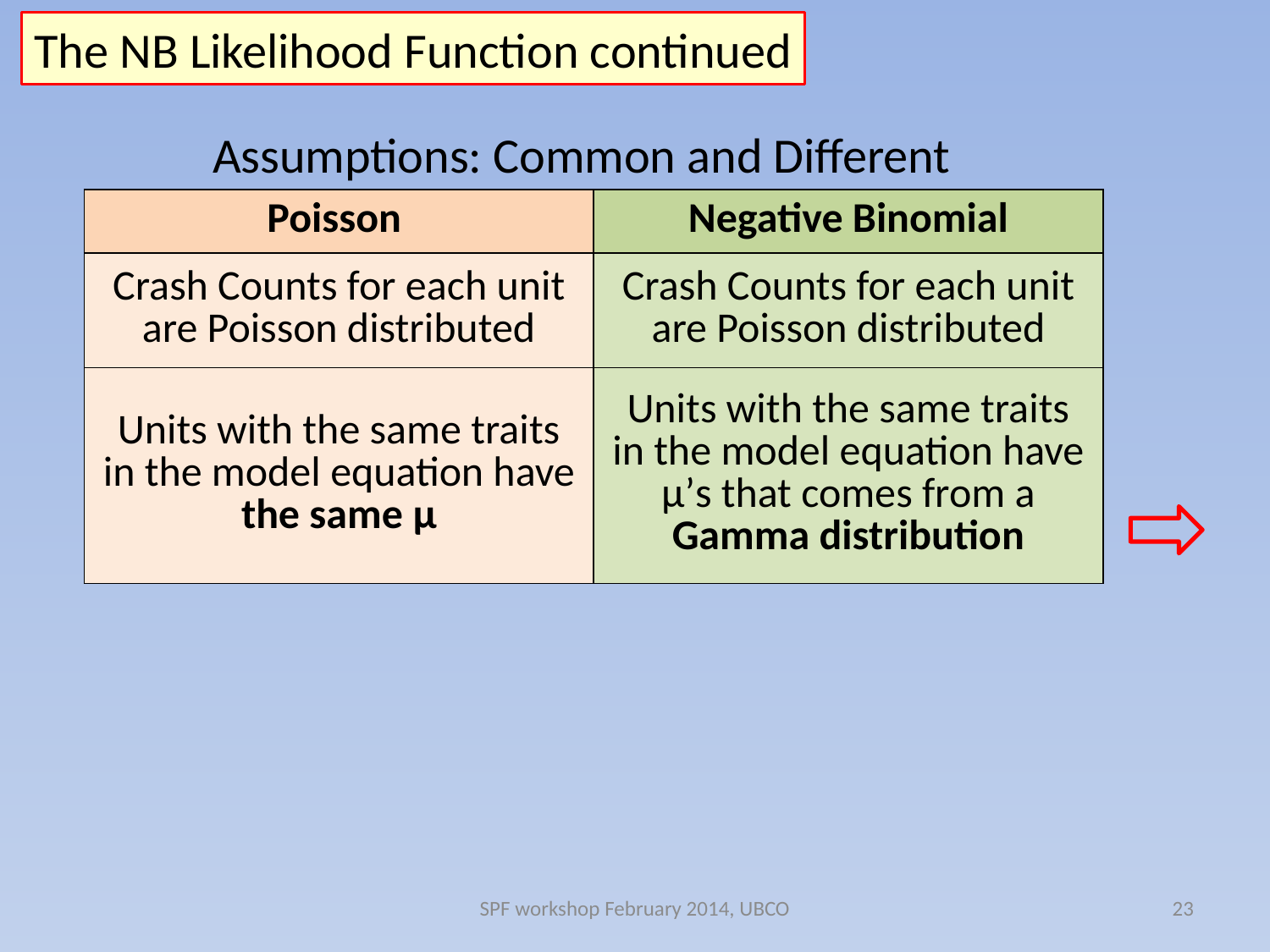

The NB Likelihood Function continued
Assumptions: Common and Different
| Poisson | Negative Binomial |
| --- | --- |
| Crash Counts for each unit are Poisson distributed | Crash Counts for each unit are Poisson distributed |
| Units with the same traits in the model equation have the same μ | Units with the same traits in the model equation have μ’s that comes from a Gamma distribution |

SPF workshop February 2014, UBCO
23